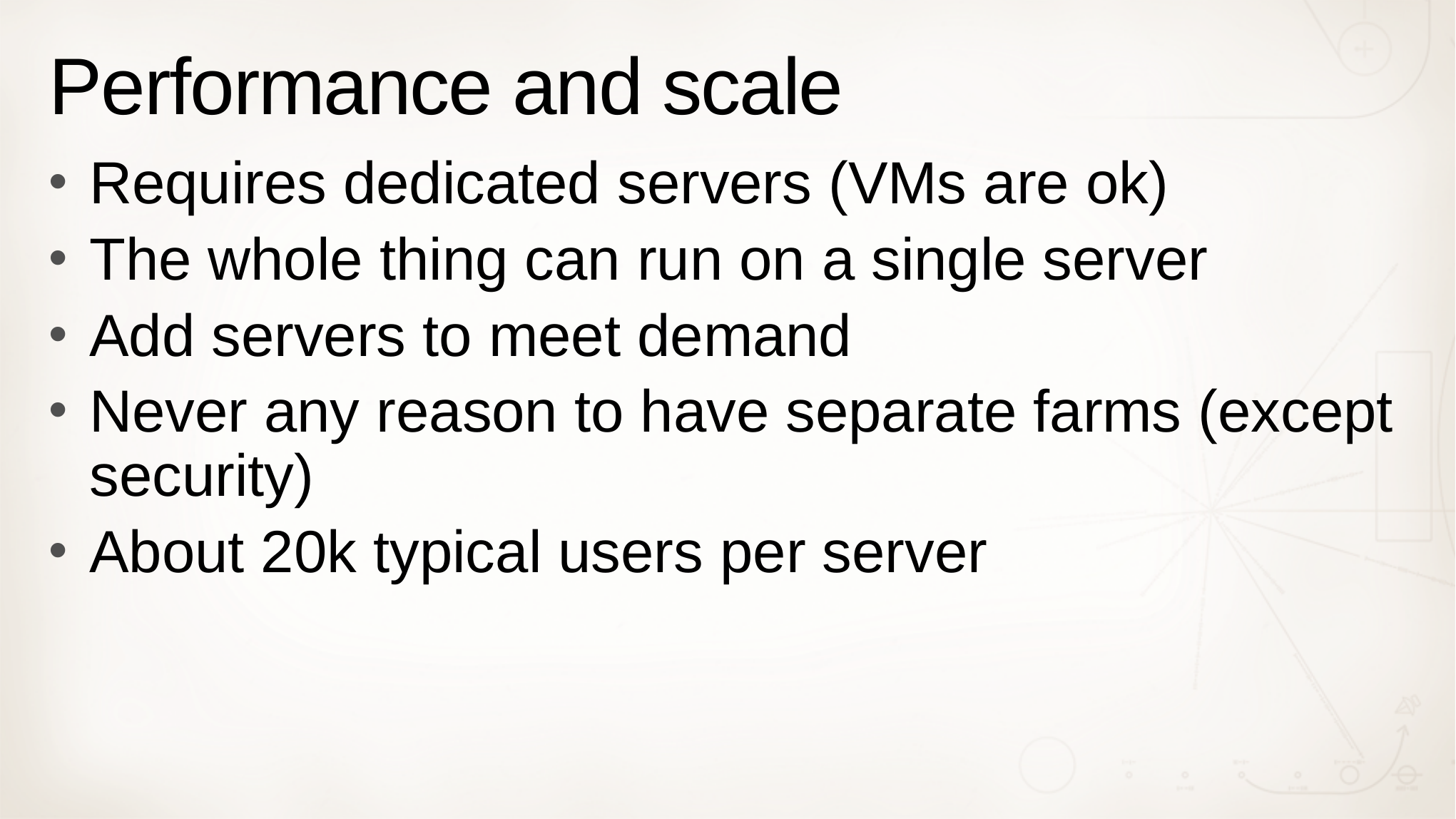

# Performance and scale
Requires dedicated servers (VMs are ok)
The whole thing can run on a single server
Add servers to meet demand
Never any reason to have separate farms (except security)
About 20k typical users per server